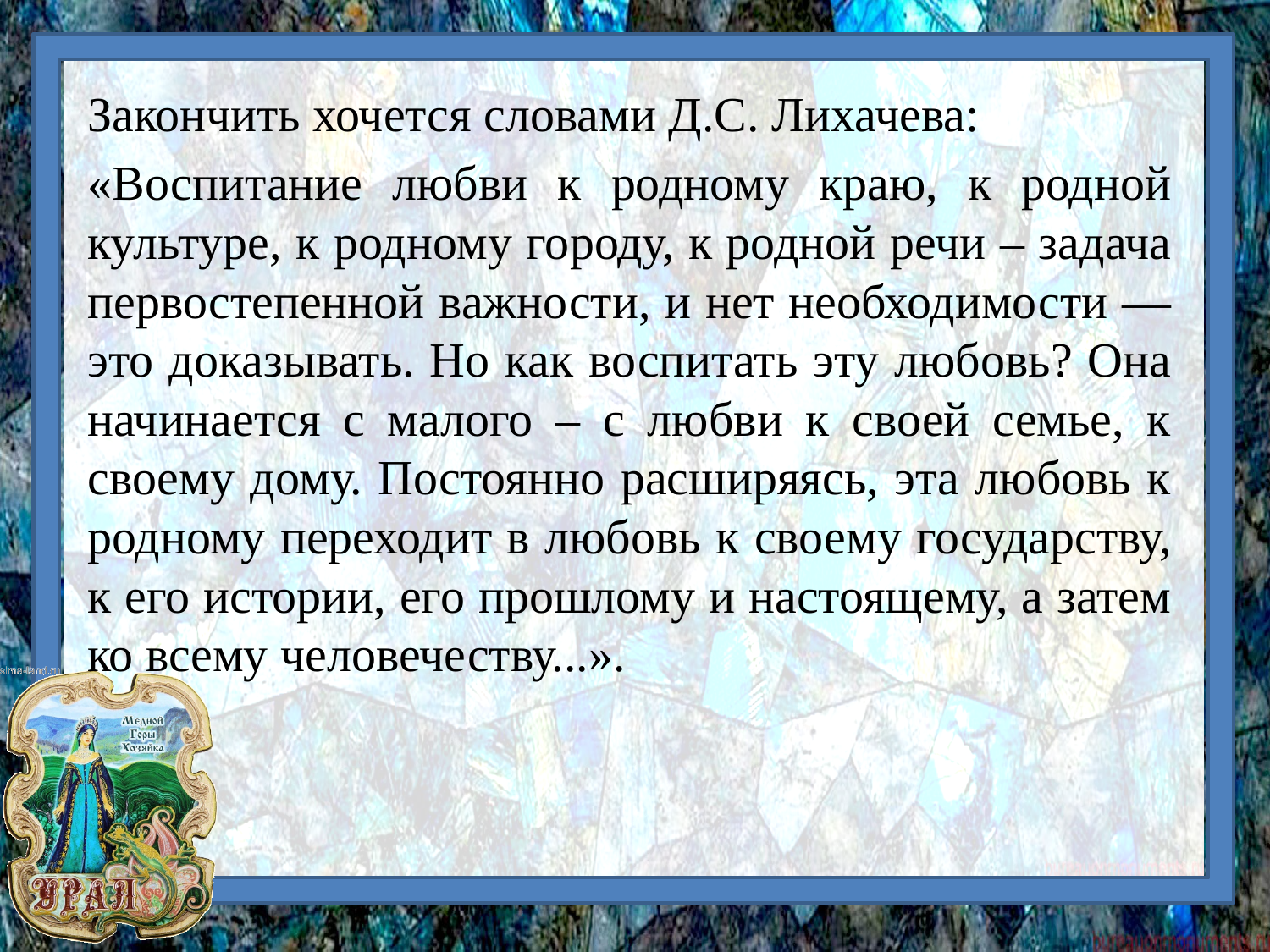

Закончить хочется словами Д.С. Лихачева:
«Воспитание любви к родному краю, к родной культуре, к родному городу, к родной речи – задача первостепенной важности, и нет необходимости — это доказывать. Но как воспитать эту любовь? Она начинается с малого – с любви к своей семье, к своему дому. Постоянно расширяясь, эта любовь к родному переходит в любовь к своему государству, к его истории, его прошлому и настоящему, а затем ко всему человечеству...».